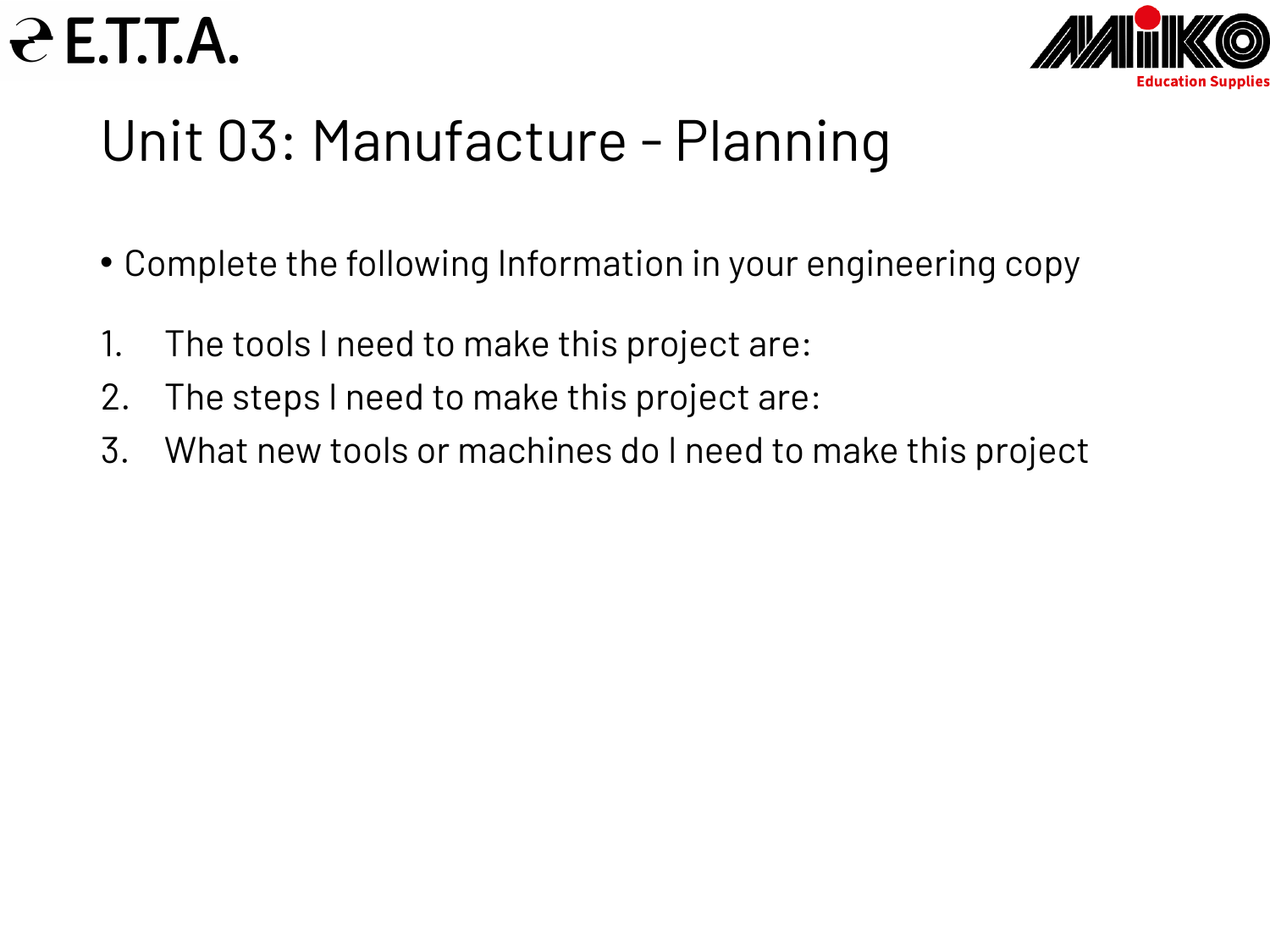

# Unit 03: Manufacture - Planning
Complete the following Information in your engineering copy
The tools I need to make this project are:
The steps I need to make this project are:
What new tools or machines do I need to make this project